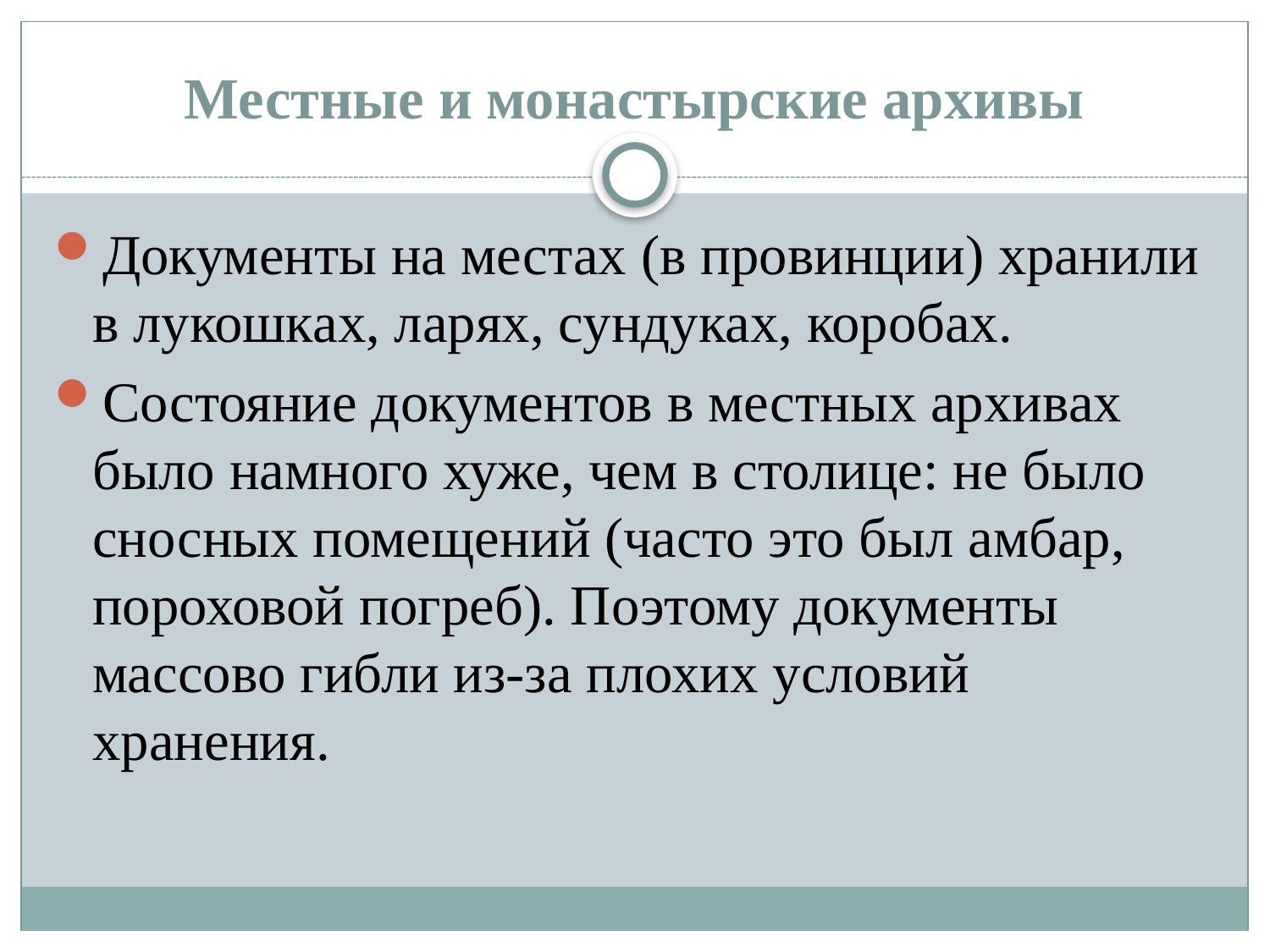

# Местные и монастырские архивы
Документы на местах (в провинции) хранили в лукошках, ларях, сундуках, коробах.
Состояние документов в местных архивах было намного хуже, чем в столице: не было сносных помещений (часто это был амбар, пороховой погреб). Поэтому документы массово гибли из-за плохих условий хранения.